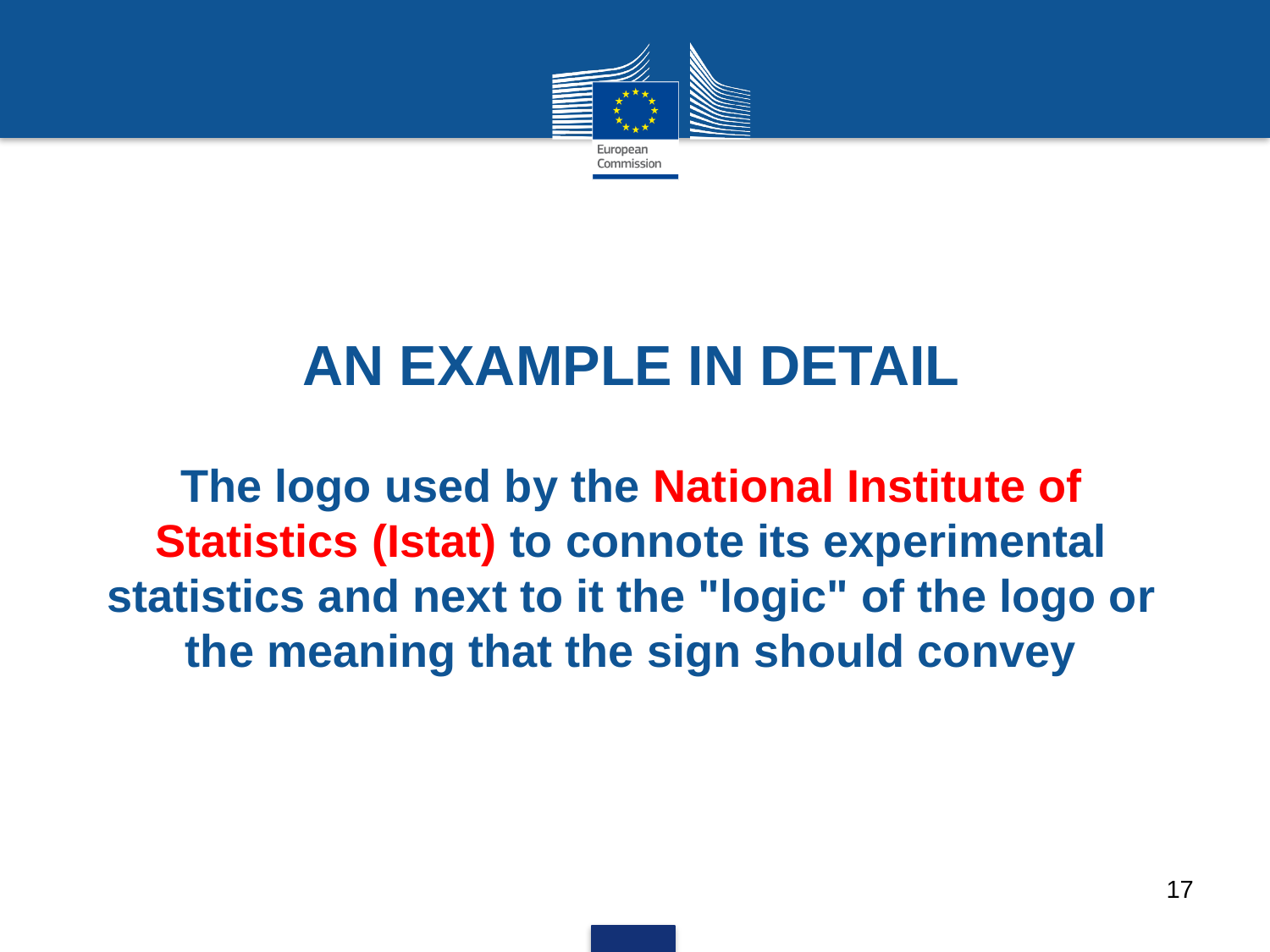

# AN EXAMPLE IN DETAIL The logo used by the National Institute of Statistics (Istat) to connote its experimental statistics and next to it the "logic" of the logo or the meaning that the sign should convey
17